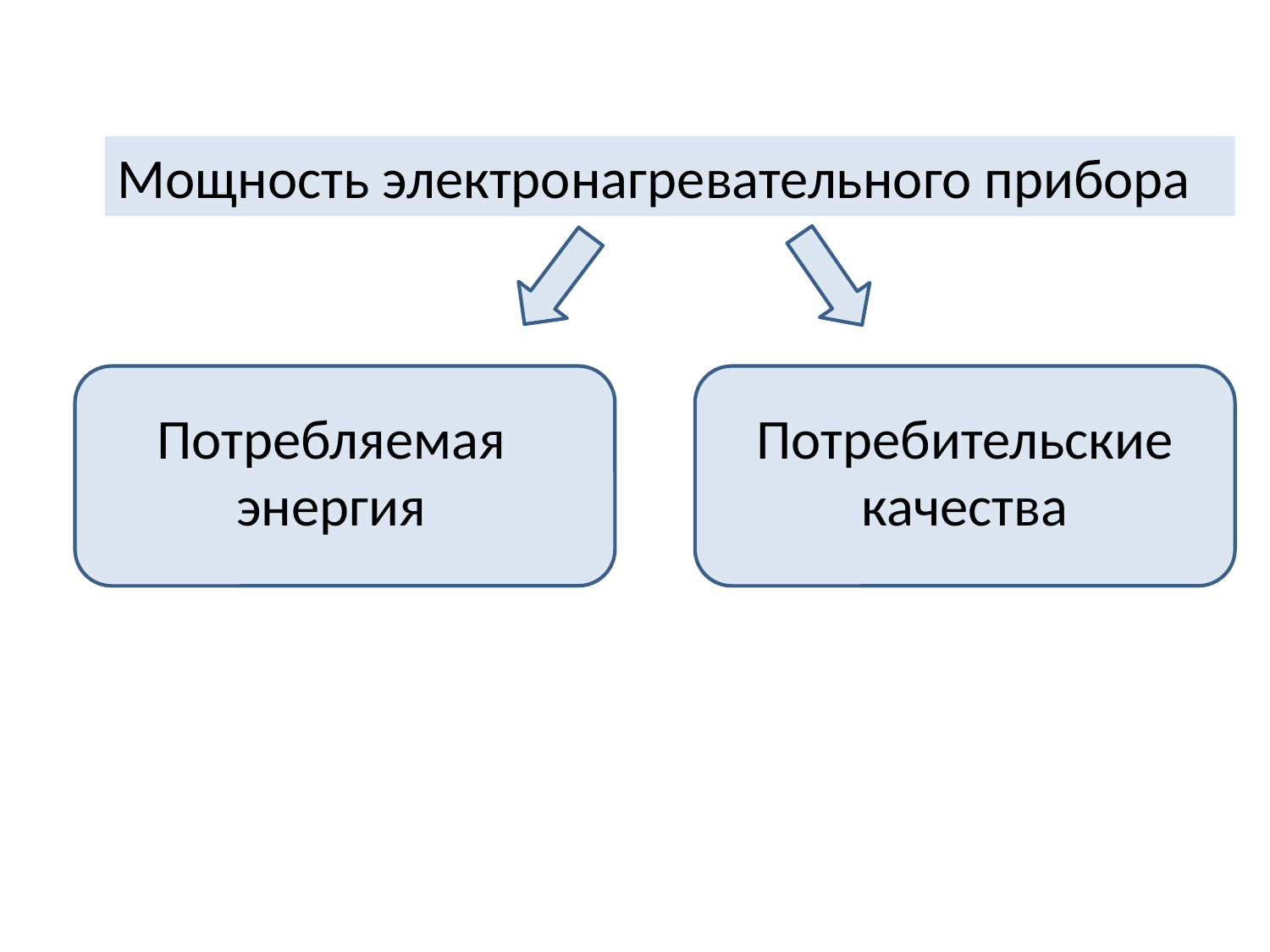

Мощность электронагревательного прибора

Потребляемая энергия
Потребительские качества